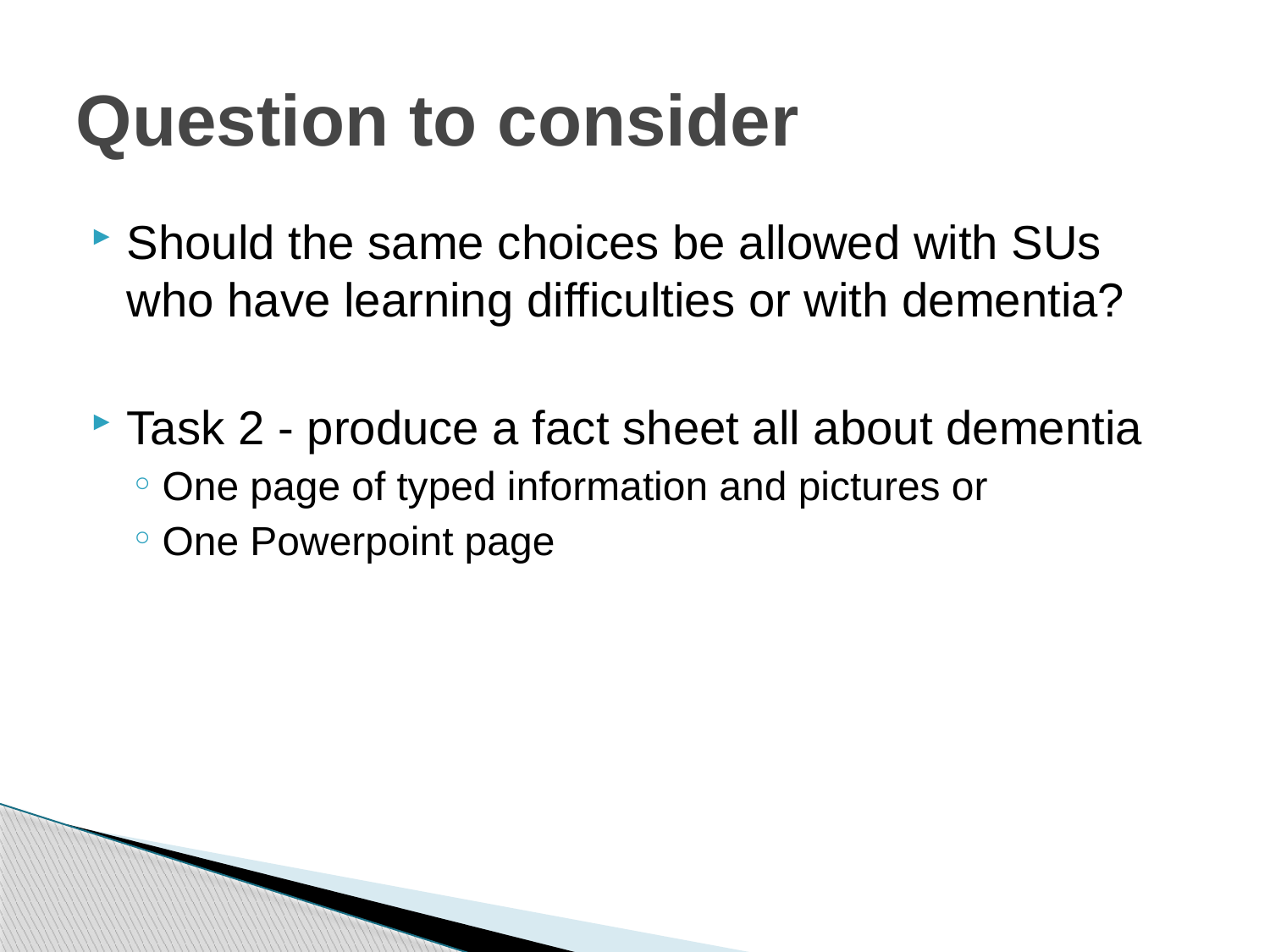

# Question to consider
Should the same choices be allowed with SUs who have learning difficulties or with dementia?

Task 2 - produce a fact sheet all about dementia
One page of typed information and pictures or
One Powerpoint page